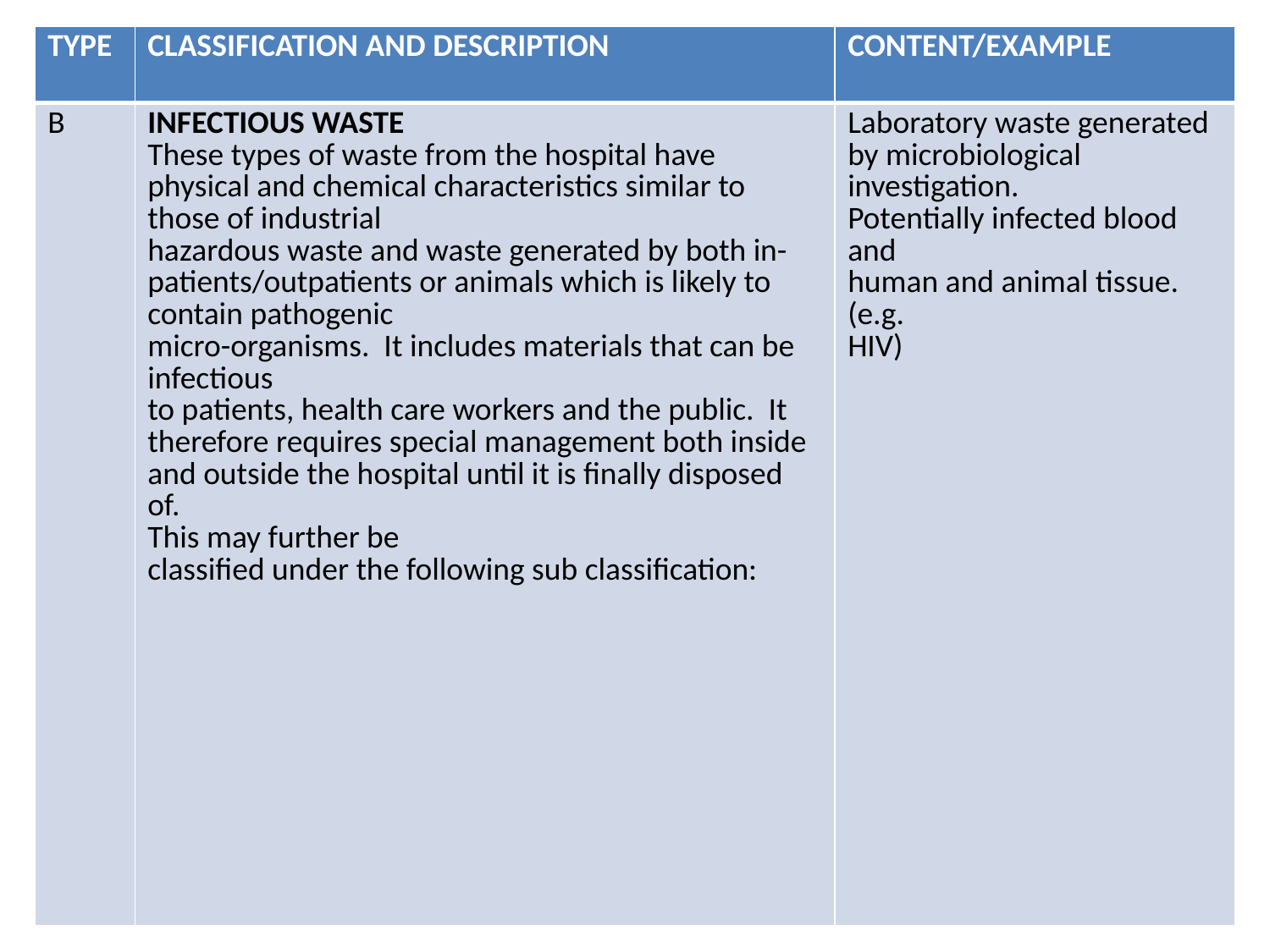

| TYPE | CLASSIFICATION AND DESCRIPTION | CONTENT/EXAMPLE |
| --- | --- | --- |
| B | INFECTIOUS WASTE These types of waste from the hospital have physical and chemical characteristics similar to those of industrial hazardous waste and waste generated by both in-patients/outpatients or animals which is likely to contain pathogenic micro-organisms. It includes materials that can be infectious to patients, health care workers and the public. It therefore requires special management both inside and outside the hospital until it is finally disposed of. This may further be classified under the following sub classification: | Laboratory waste generated by microbiological investigation. Potentially infected blood and human and animal tissue. (e.g. HIV) |